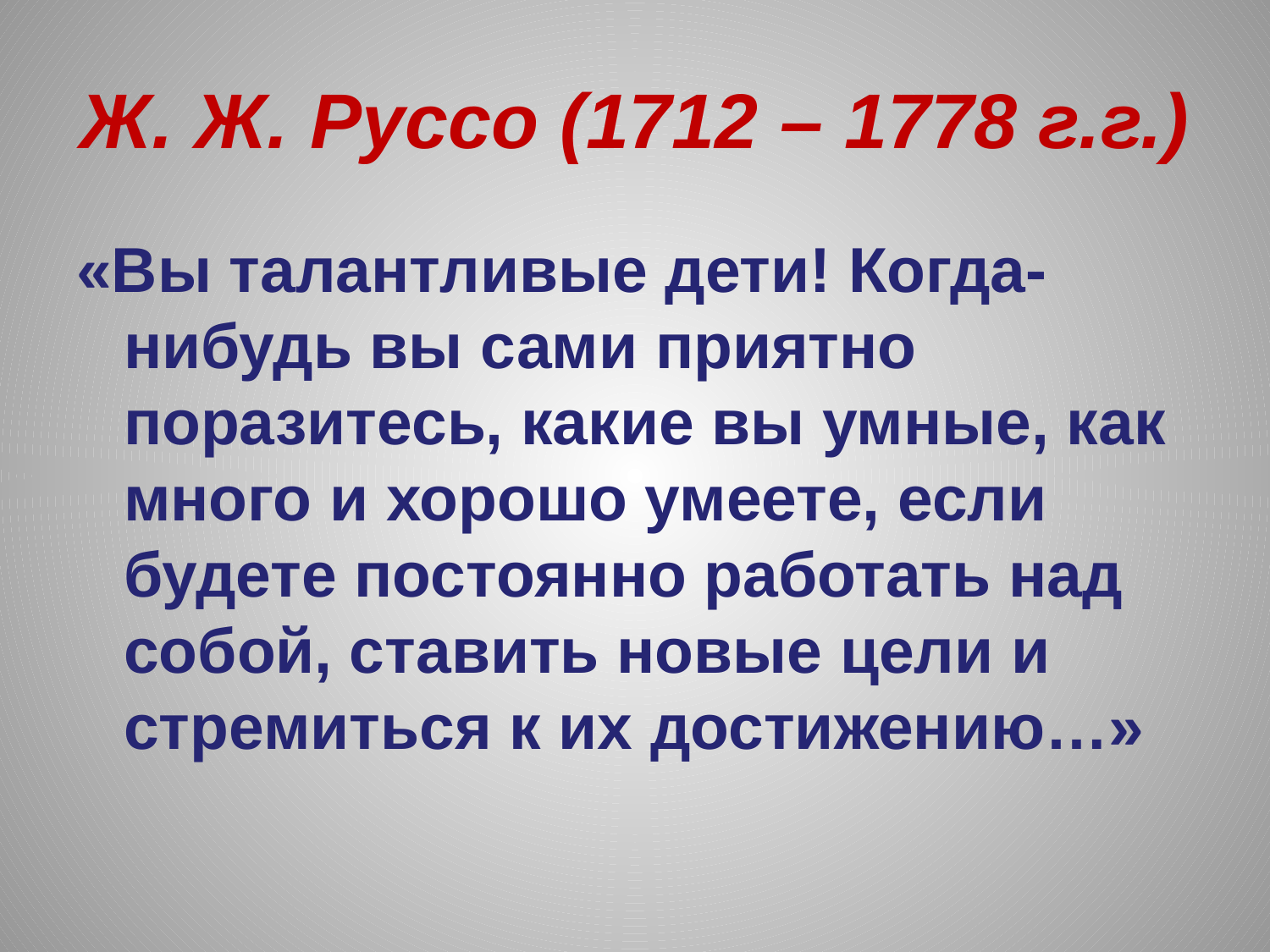

# Ж. Ж. Руссо (1712 – 1778 г.г.)
«Вы талантливые дети! Когда-нибудь вы сами приятно поразитесь, какие вы умные, как много и хорошо умеете, если будете постоянно работать над собой, ставить новые цели и стремиться к их достижению…»